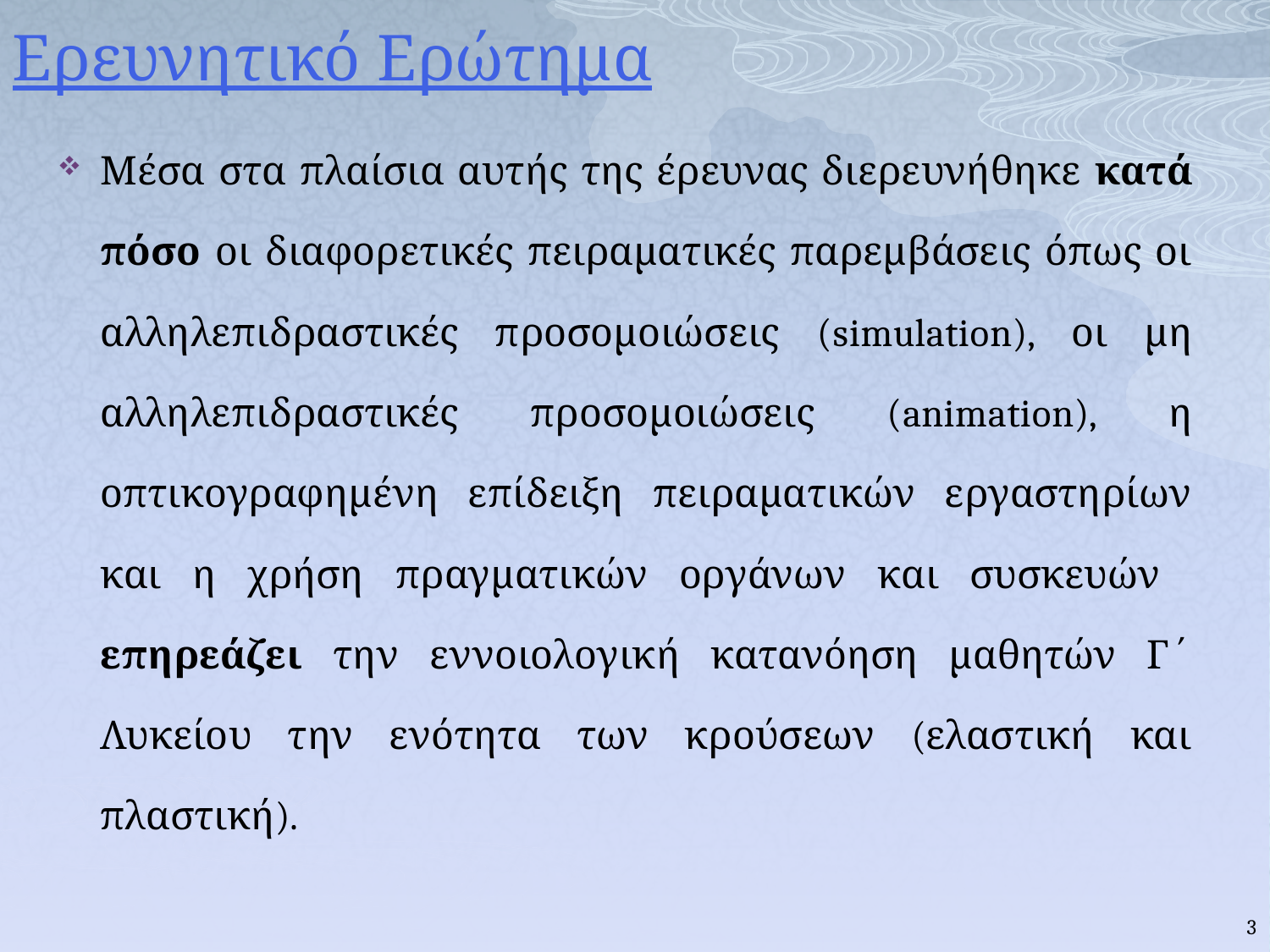

# Ερευνητικό Ερώτημα
Μέσα στα πλαίσια αυτής της έρευνας διερευνήθηκε κατά πόσο οι διαφορετικές πειραματικές παρεμβάσεις όπως οι αλληλεπιδραστικές προσομοιώσεις (simulation), οι μη αλληλεπιδραστικές προσομοιώσεις (animation), η οπτικογραφημένη επίδειξη πειραματικών εργαστηρίων και η χρήση πραγματικών οργάνων και συσκευών  επηρεάζει την εννοιολογική κατανόηση μαθητών Γ΄ Λυκείου την ενότητα των κρούσεων (ελαστική και πλαστική).

3